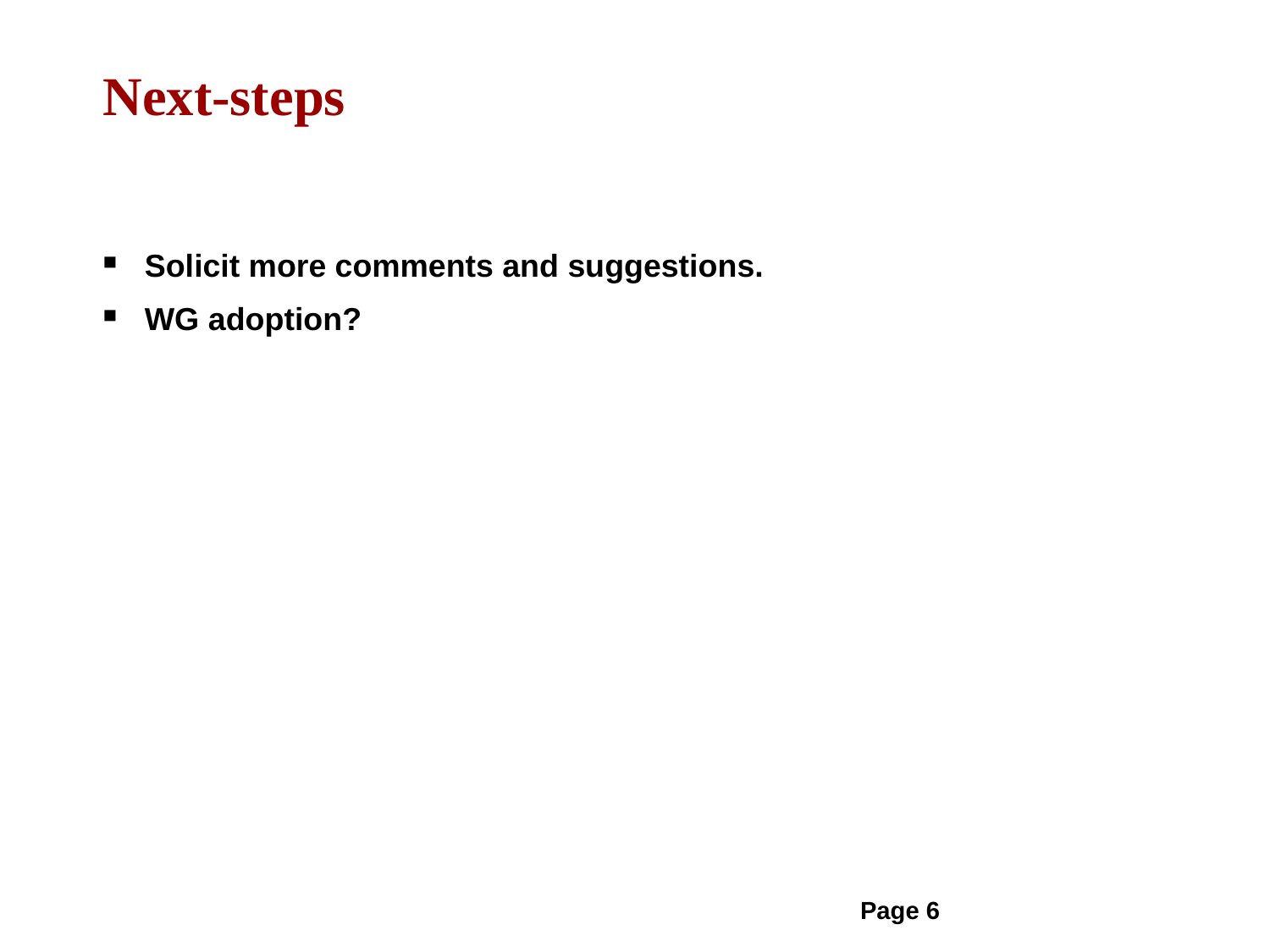

# Next-steps
Solicit more comments and suggestions.
WG adoption?
Page 6